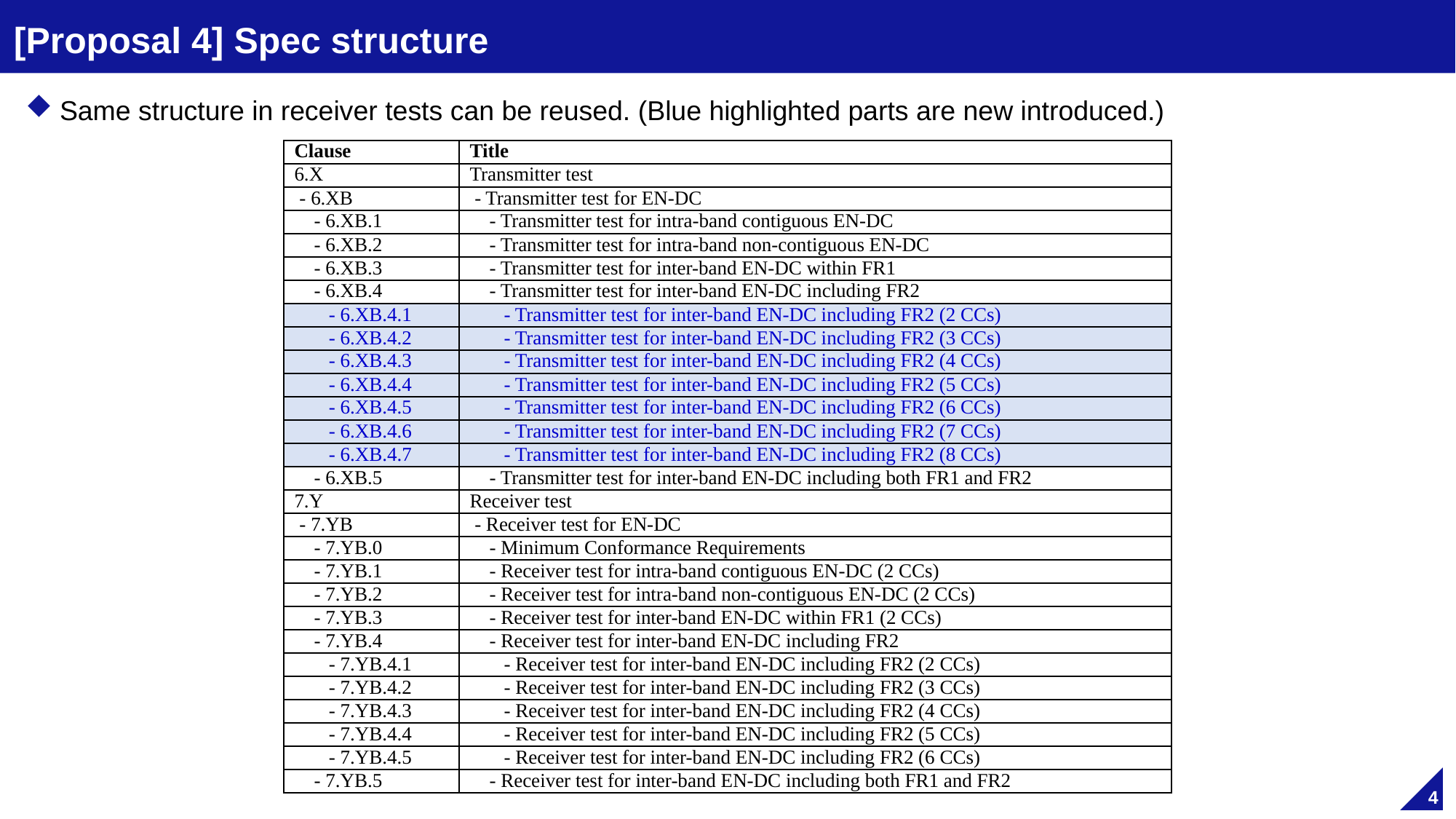

# [Proposal 4] Spec structure
Same structure in receiver tests can be reused. (Blue highlighted parts are new introduced.)
| Clause | Title |
| --- | --- |
| 6.X | Transmitter test |
| - 6.XB | - Transmitter test for EN-DC |
| - 6.XB.1 | - Transmitter test for intra-band contiguous EN-DC |
| - 6.XB.2 | - Transmitter test for intra-band non-contiguous EN-DC |
| - 6.XB.3 | - Transmitter test for inter-band EN-DC within FR1 |
| - 6.XB.4 | - Transmitter test for inter-band EN-DC including FR2 |
| - 6.XB.4.1 | - Transmitter test for inter-band EN-DC including FR2 (2 CCs) |
| - 6.XB.4.2 | - Transmitter test for inter-band EN-DC including FR2 (3 CCs) |
| - 6.XB.4.3 | - Transmitter test for inter-band EN-DC including FR2 (4 CCs) |
| - 6.XB.4.4 | - Transmitter test for inter-band EN-DC including FR2 (5 CCs) |
| - 6.XB.4.5 | - Transmitter test for inter-band EN-DC including FR2 (6 CCs) |
| - 6.XB.4.6 | - Transmitter test for inter-band EN-DC including FR2 (7 CCs) |
| - 6.XB.4.7 | - Transmitter test for inter-band EN-DC including FR2 (8 CCs) |
| - 6.XB.5 | - Transmitter test for inter-band EN-DC including both FR1 and FR2 |
| 7.Y | Receiver test |
| - 7.YB | - Receiver test for EN-DC |
| - 7.YB.0 | - Minimum Conformance Requirements |
| - 7.YB.1 | - Receiver test for intra-band contiguous EN-DC (2 CCs) |
| - 7.YB.2 | - Receiver test for intra-band non-contiguous EN-DC (2 CCs) |
| - 7.YB.3 | - Receiver test for inter-band EN-DC within FR1 (2 CCs) |
| - 7.YB.4 | - Receiver test for inter-band EN-DC including FR2 |
| - 7.YB.4.1 | - Receiver test for inter-band EN-DC including FR2 (2 CCs) |
| - 7.YB.4.2 | - Receiver test for inter-band EN-DC including FR2 (3 CCs) |
| - 7.YB.4.3 | - Receiver test for inter-band EN-DC including FR2 (4 CCs) |
| - 7.YB.4.4 | - Receiver test for inter-band EN-DC including FR2 (5 CCs) |
| - 7.YB.4.5 | - Receiver test for inter-band EN-DC including FR2 (6 CCs) |
| - 7.YB.5 | - Receiver test for inter-band EN-DC including both FR1 and FR2 |
4